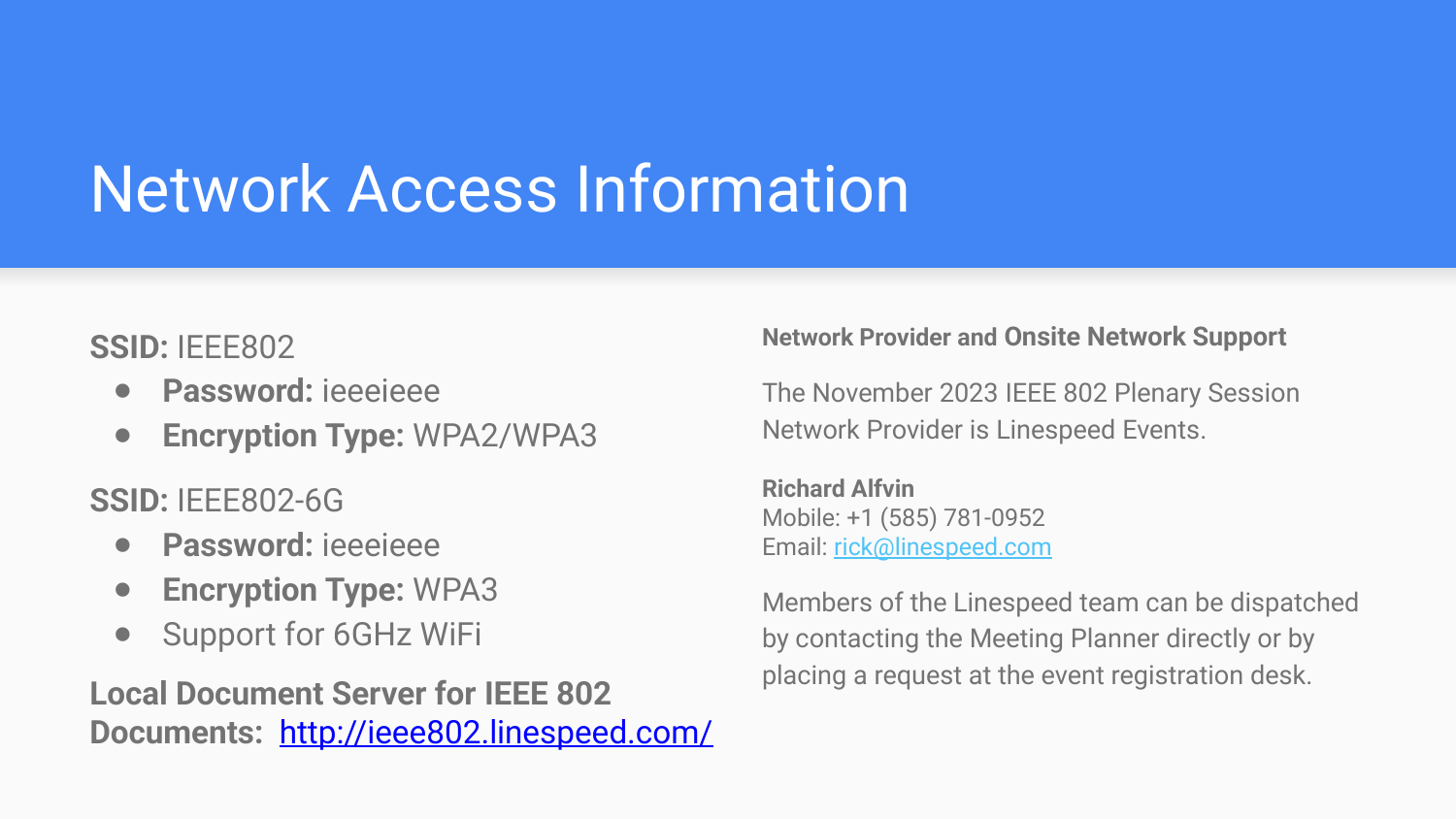

# Network Access Information
SSID: IEEE802
Password: ieeeieee
Encryption Type: WPA2/WPA3
SSID: IEEE802-6G
Password: ieeeieee
Encryption Type: WPA3
Support for 6GHz WiFi
Local Document Server for IEEE 802 Documents:  http://ieee802.linespeed.com/
Network Provider and Onsite Network Support
The November 2023 IEEE 802 Plenary Session Network Provider is Linespeed Events.

Richard Alfvin
Mobile: +1 (585) 781-0952
Email: rick@linespeed.com
Members of the Linespeed team can be dispatched by contacting the Meeting Planner directly or by placing a request at the event registration desk.